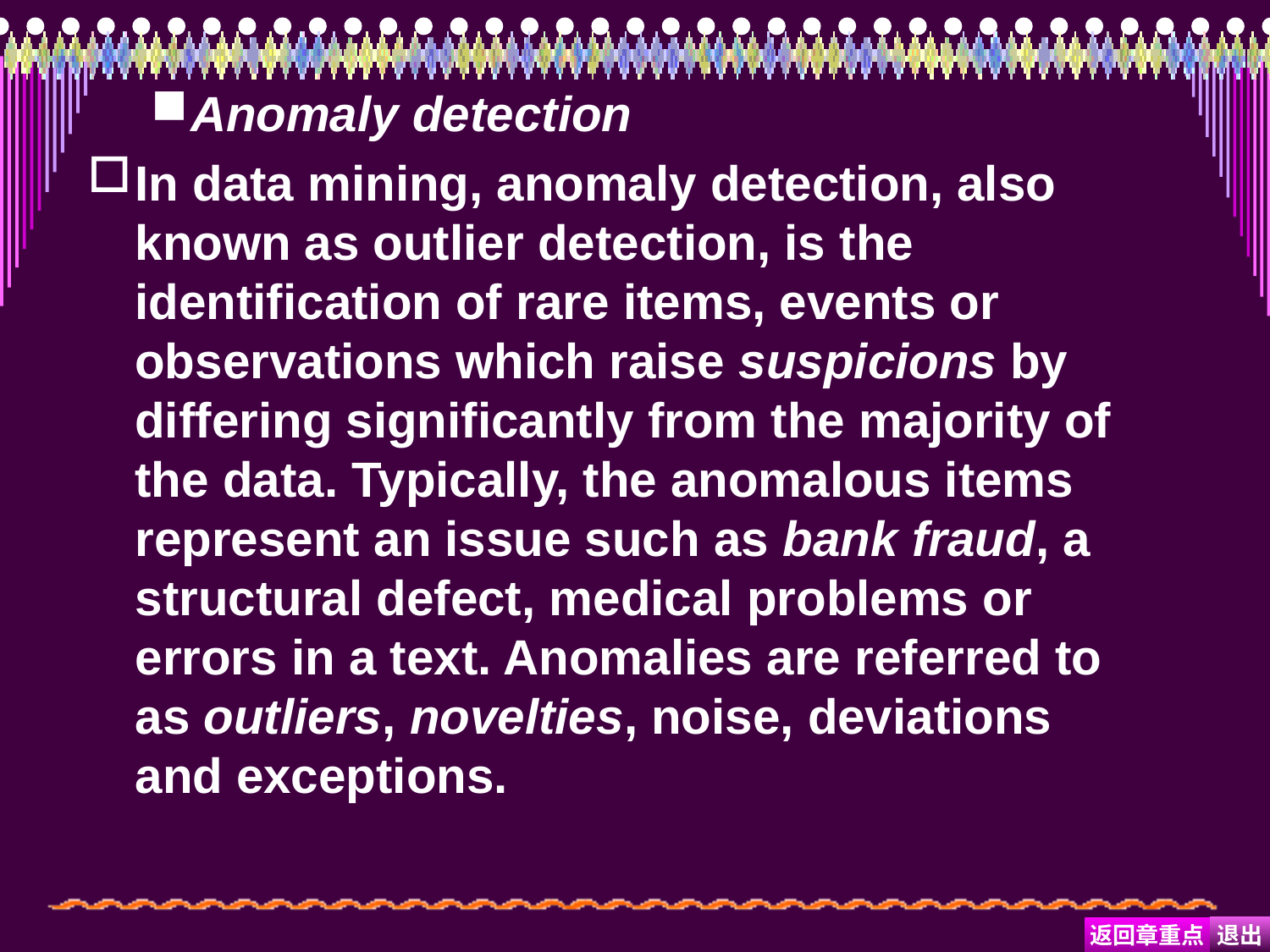

#
Anomaly detection
In data mining, anomaly detection, also known as outlier detection, is the identification of rare items, events or observations which raise suspicions by differing significantly from the majority of the data. Typically, the anomalous items represent an issue such as bank fraud, a structural defect, medical problems or errors in a text. Anomalies are referred to as outliers, novelties, noise, deviations and exceptions.